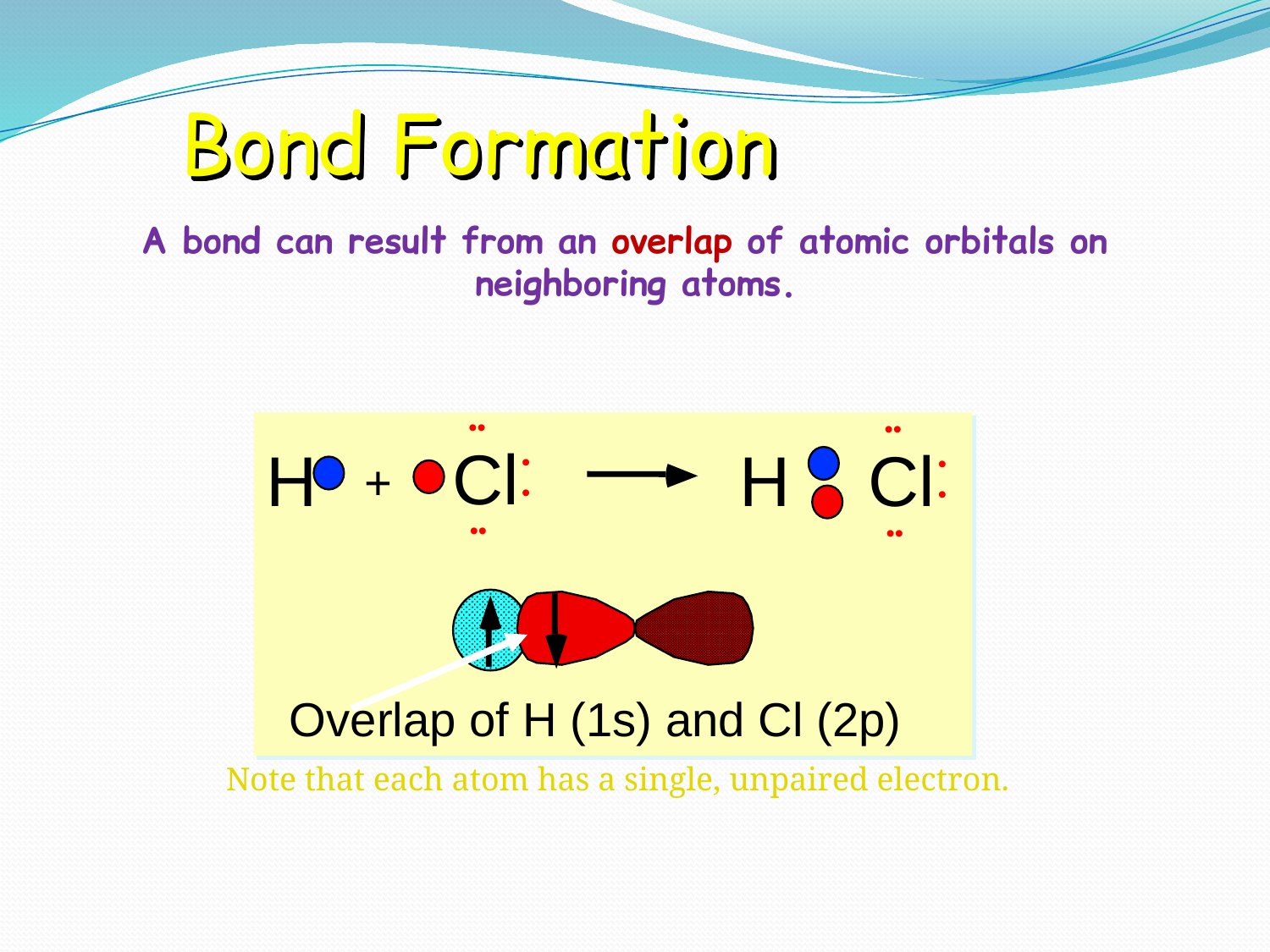

Bond Formation
A bond can result from an overlap of atomic orbitals on neighboring atoms.
••
••

H
H
Cl
•

•

•
•

••
••
Cl
+

Overlap of H (1s) and Cl (2p)
Note that each atom has a single, unpaired electron.